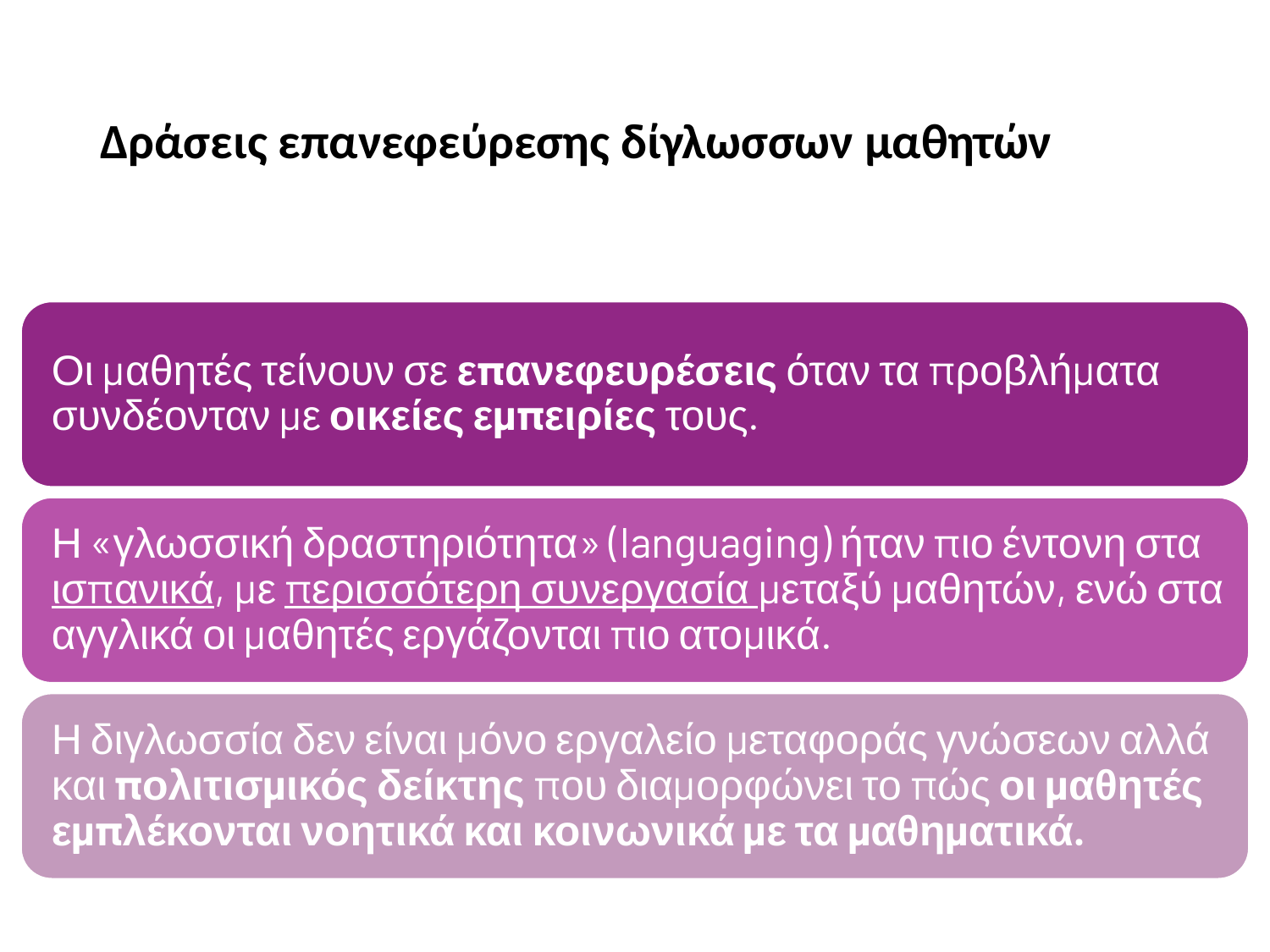

# Δράσεις επανεφεύρεσης δίγλωσσων μαθητών
Οι μαθητές τείνουν σε επανεφευρέσεις όταν τα προβλήματα συνδέονταν με οικείες εμπειρίες τους.
Η «γλωσσική δραστηριότητα» (languaging) ήταν πιο έντονη στα ισπανικά, με περισσότερη συνεργασία μεταξύ μαθητών, ενώ στα αγγλικά οι μαθητές εργάζονται πιο ατομικά.
Η διγλωσσία δεν είναι μόνο εργαλείο μεταφοράς γνώσεων αλλά και πολιτισμικός δείκτης που διαμορφώνει το πώς οι μαθητές εμπλέκονται νοητικά και κοινωνικά με τα μαθηματικά.